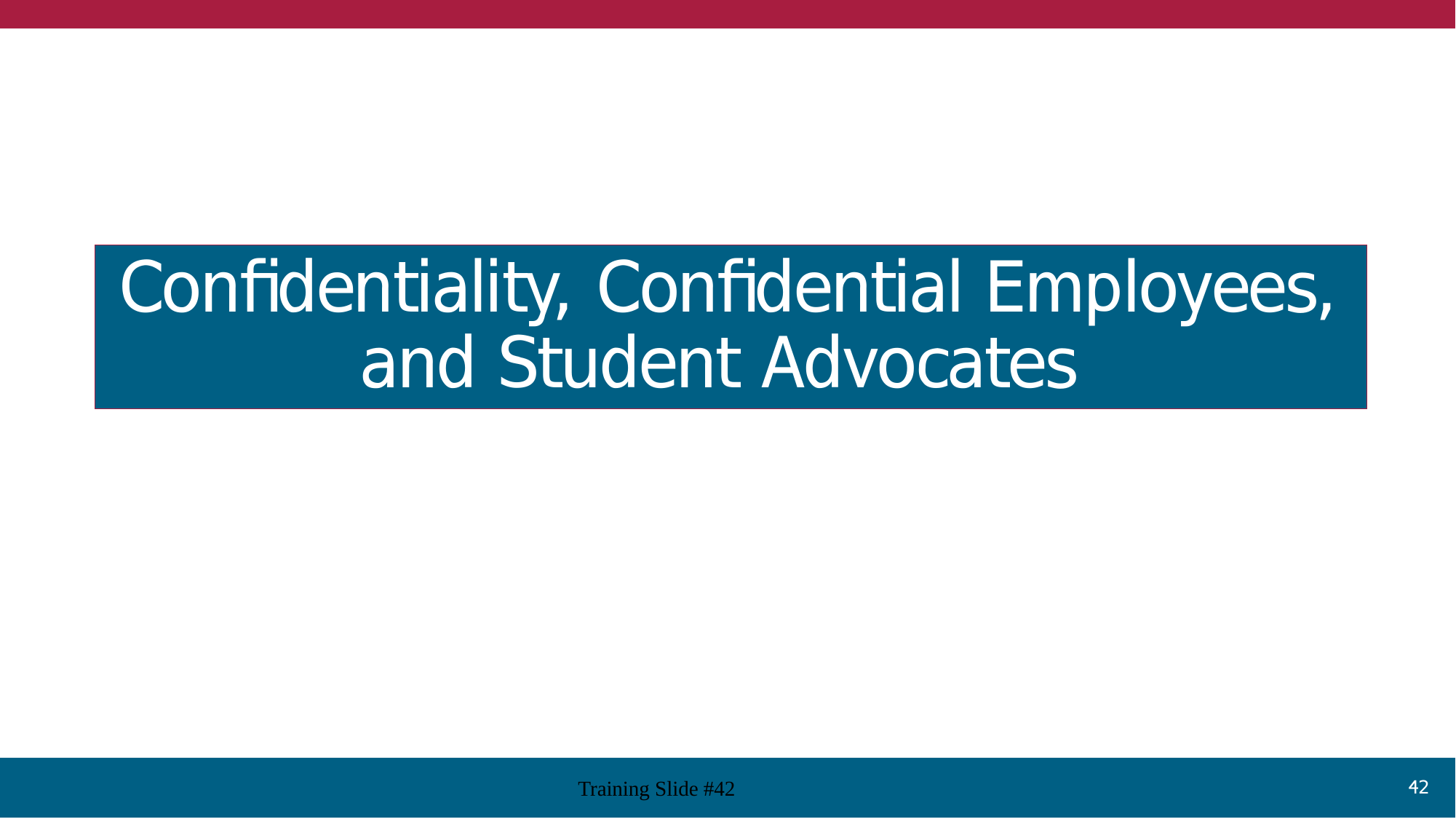

# Confidentiality, Confidential Employees, and Student Advocates
42
Training Slide #42